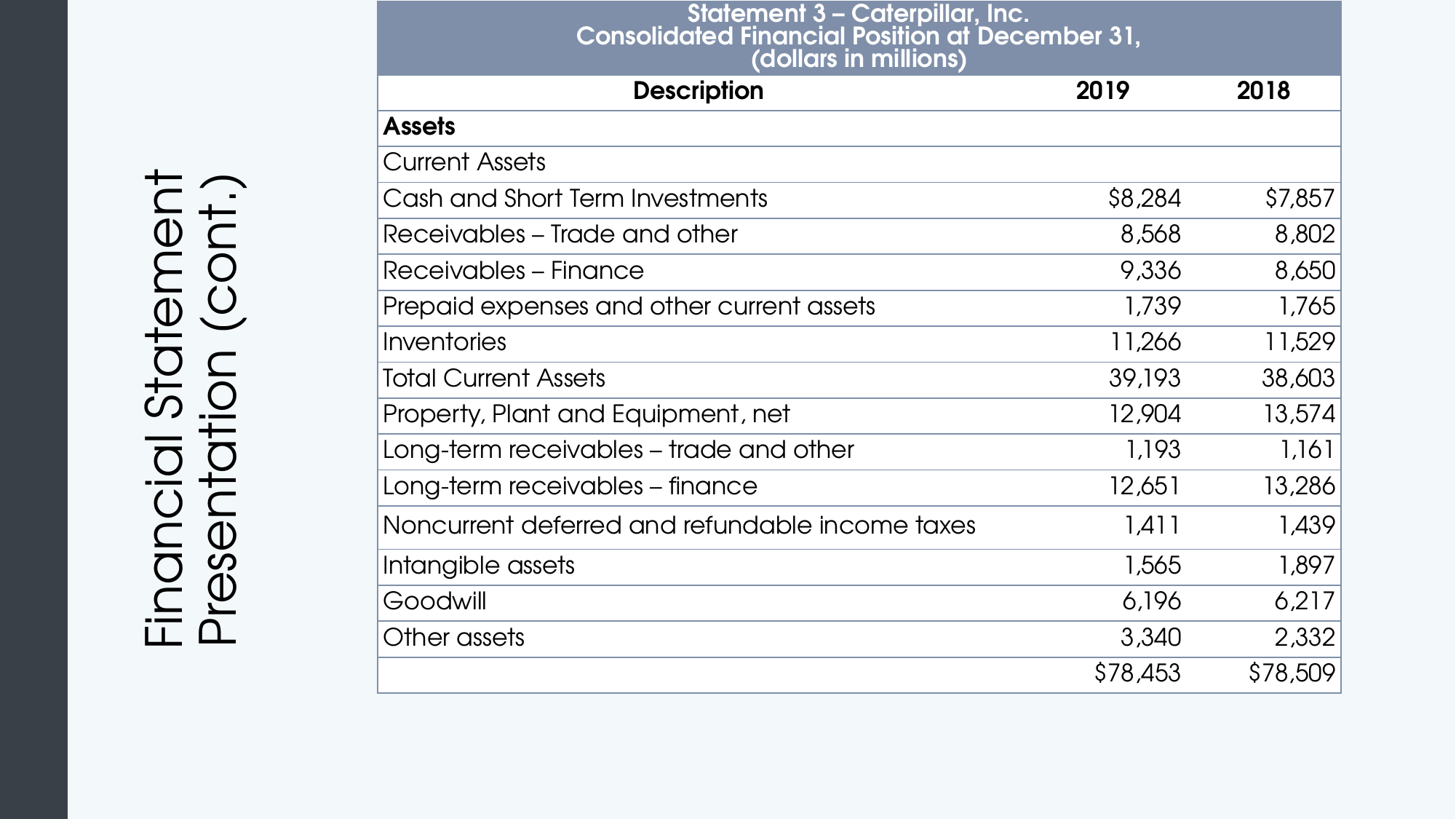

| Statement 3 – Caterpillar, Inc. Consolidated Financial Position at December 31, (dollars in millions) |  |  |
| --- | --- | --- |
| Description | 2019 | 2018 |
| Assets |  |  |
| Current Assets |  |  |
| Cash and Short Term Investments | $8,284 | $7,857 |
| Receivables – Trade and other | 8,568 | 8,802 |
| Receivables – Finance | 9,336 | 8,650 |
| Prepaid expenses and other current assets | 1,739 | 1,765 |
| Inventories | 11,266 | 11,529 |
| Total Current Assets | 39,193 | 38,603 |
| Property, Plant and Equipment, net | 12,904 | 13,574 |
| Long-term receivables – trade and other | 1,193 | 1,161 |
| Long-term receivables – finance | 12,651 | 13,286 |
| Noncurrent deferred and refundable income taxes | 1,411 | 1,439 |
| Intangible assets | 1,565 | 1,897 |
| Goodwill | 6,196 | 6,217 |
| Other assets | 3,340 | 2,332 |
|  | $78,453 | $78,509 |
# Financial Statement Presentation (cont.)